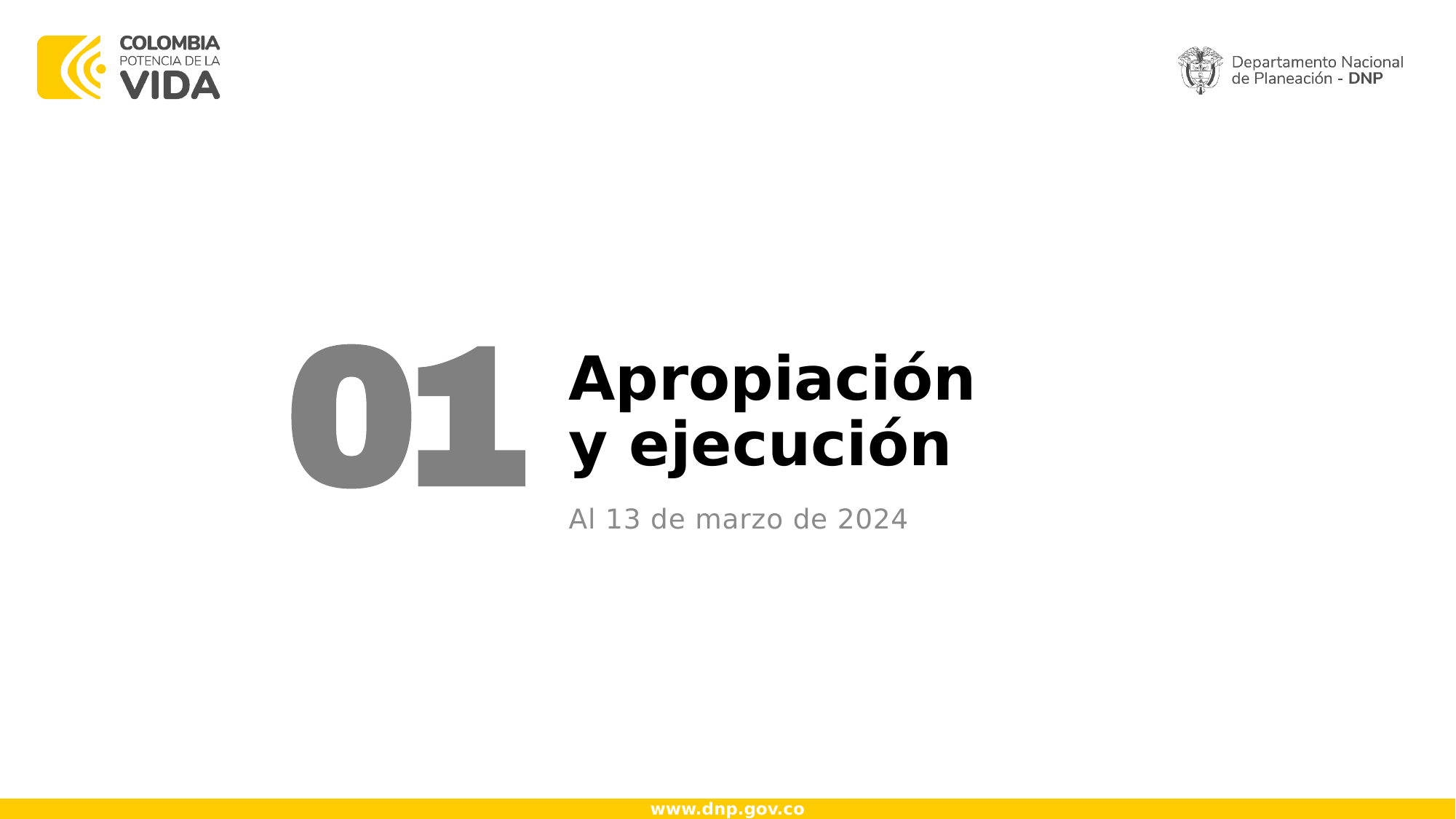

# Apropiación y ejecución
01
Al 13 de marzo de 2024